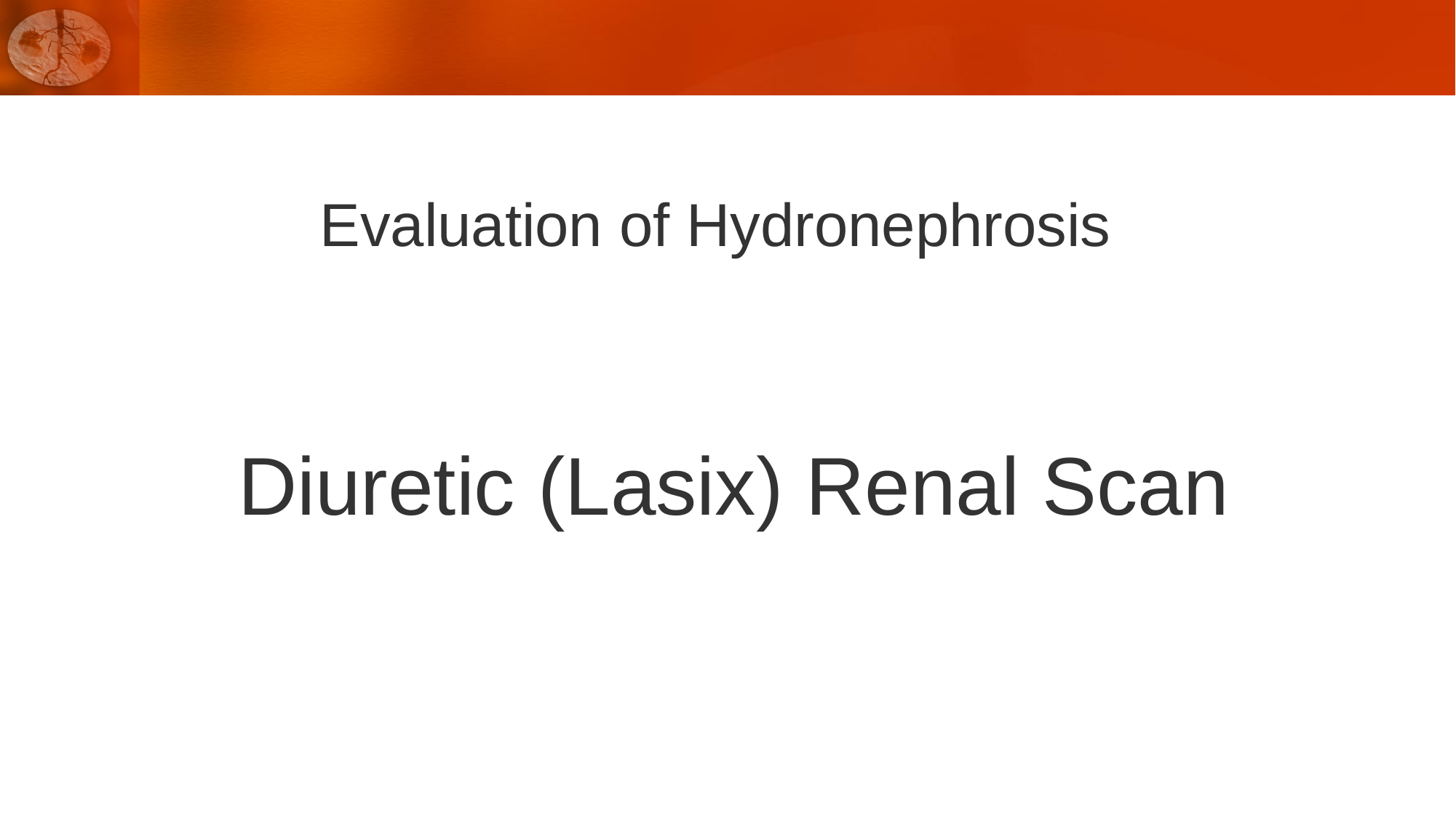

# Evaluation of Hydronephrosis
Diuretic (Lasix) Renal Scan